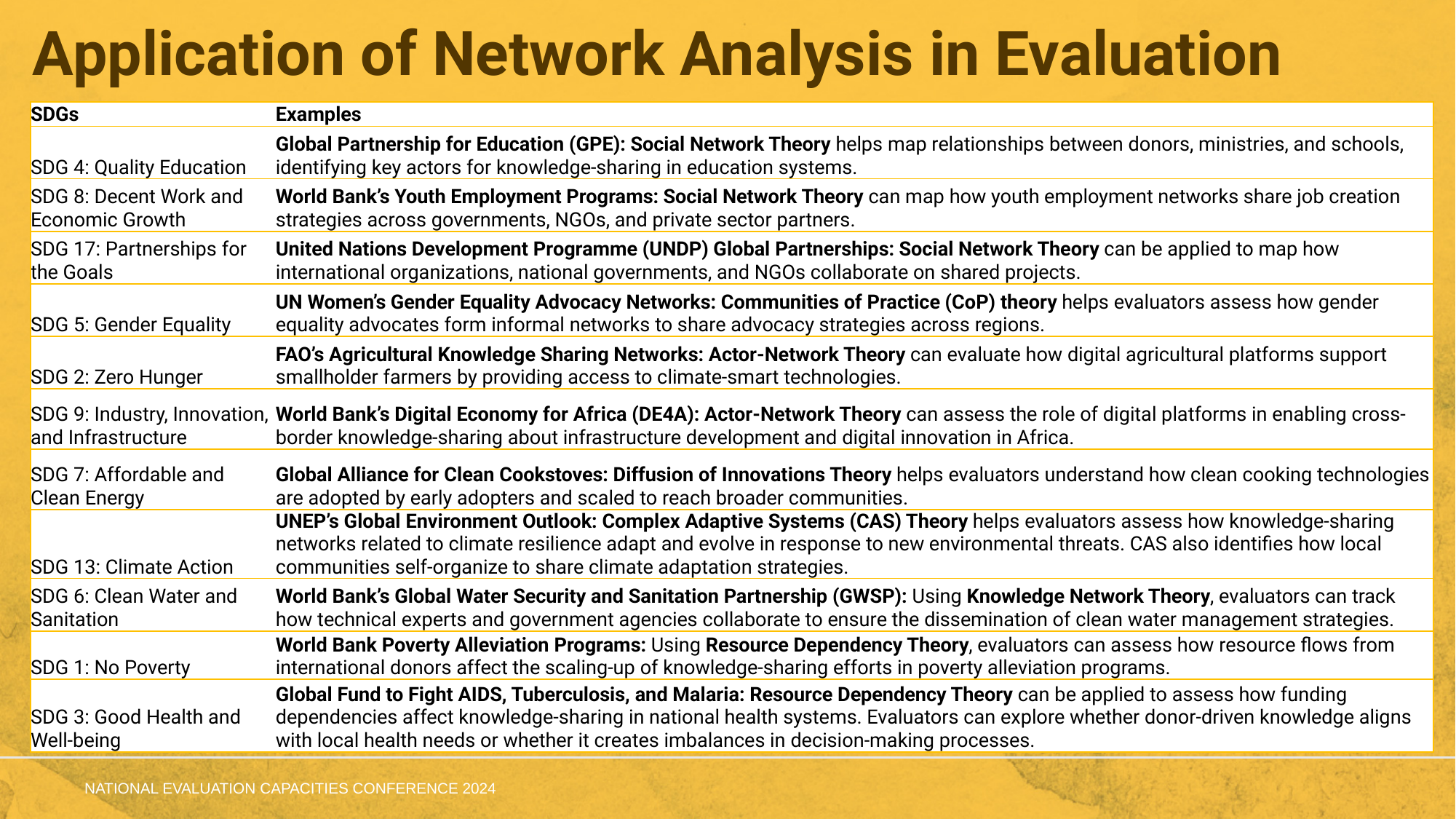

# Application of Network Analysis in Evaluation
| SDGs | Examples |
| --- | --- |
| SDG 4: Quality Education | Global Partnership for Education (GPE): Social Network Theory helps map relationships between donors, ministries, and schools, identifying key actors for knowledge-sharing in education systems. |
| SDG 8: Decent Work and Economic Growth | World Bank’s Youth Employment Programs: Social Network Theory can map how youth employment networks share job creation strategies across governments, NGOs, and private sector partners. |
| SDG 17: Partnerships for the Goals | United Nations Development Programme (UNDP) Global Partnerships: Social Network Theory can be applied to map how international organizations, national governments, and NGOs collaborate on shared projects. |
| SDG 5: Gender Equality | UN Women’s Gender Equality Advocacy Networks: Communities of Practice (CoP) theory helps evaluators assess how gender equality advocates form informal networks to share advocacy strategies across regions. |
| SDG 2: Zero Hunger | FAO’s Agricultural Knowledge Sharing Networks: Actor-Network Theory can evaluate how digital agricultural platforms support smallholder farmers by providing access to climate-smart technologies. |
| SDG 9: Industry, Innovation, and Infrastructure | World Bank’s Digital Economy for Africa (DE4A): Actor-Network Theory can assess the role of digital platforms in enabling cross-border knowledge-sharing about infrastructure development and digital innovation in Africa. |
| SDG 7: Affordable and Clean Energy | Global Alliance for Clean Cookstoves: Diffusion of Innovations Theory helps evaluators understand how clean cooking technologies are adopted by early adopters and scaled to reach broader communities. |
| SDG 13: Climate Action | UNEP’s Global Environment Outlook: Complex Adaptive Systems (CAS) Theory helps evaluators assess how knowledge-sharing networks related to climate resilience adapt and evolve in response to new environmental threats. CAS also identifies how local communities self-organize to share climate adaptation strategies. |
| SDG 6: Clean Water and Sanitation | World Bank’s Global Water Security and Sanitation Partnership (GWSP): Using Knowledge Network Theory, evaluators can track how technical experts and government agencies collaborate to ensure the dissemination of clean water management strategies. |
| SDG 1: No Poverty | World Bank Poverty Alleviation Programs: Using Resource Dependency Theory, evaluators can assess how resource flows from international donors affect the scaling-up of knowledge-sharing efforts in poverty alleviation programs. |
| SDG 3: Good Health and Well-being | Global Fund to Fight AIDS, Tuberculosis, and Malaria: Resource Dependency Theory can be applied to assess how funding dependencies affect knowledge-sharing in national health systems. Evaluators can explore whether donor-driven knowledge aligns with local health needs or whether it creates imbalances in decision-making processes. |